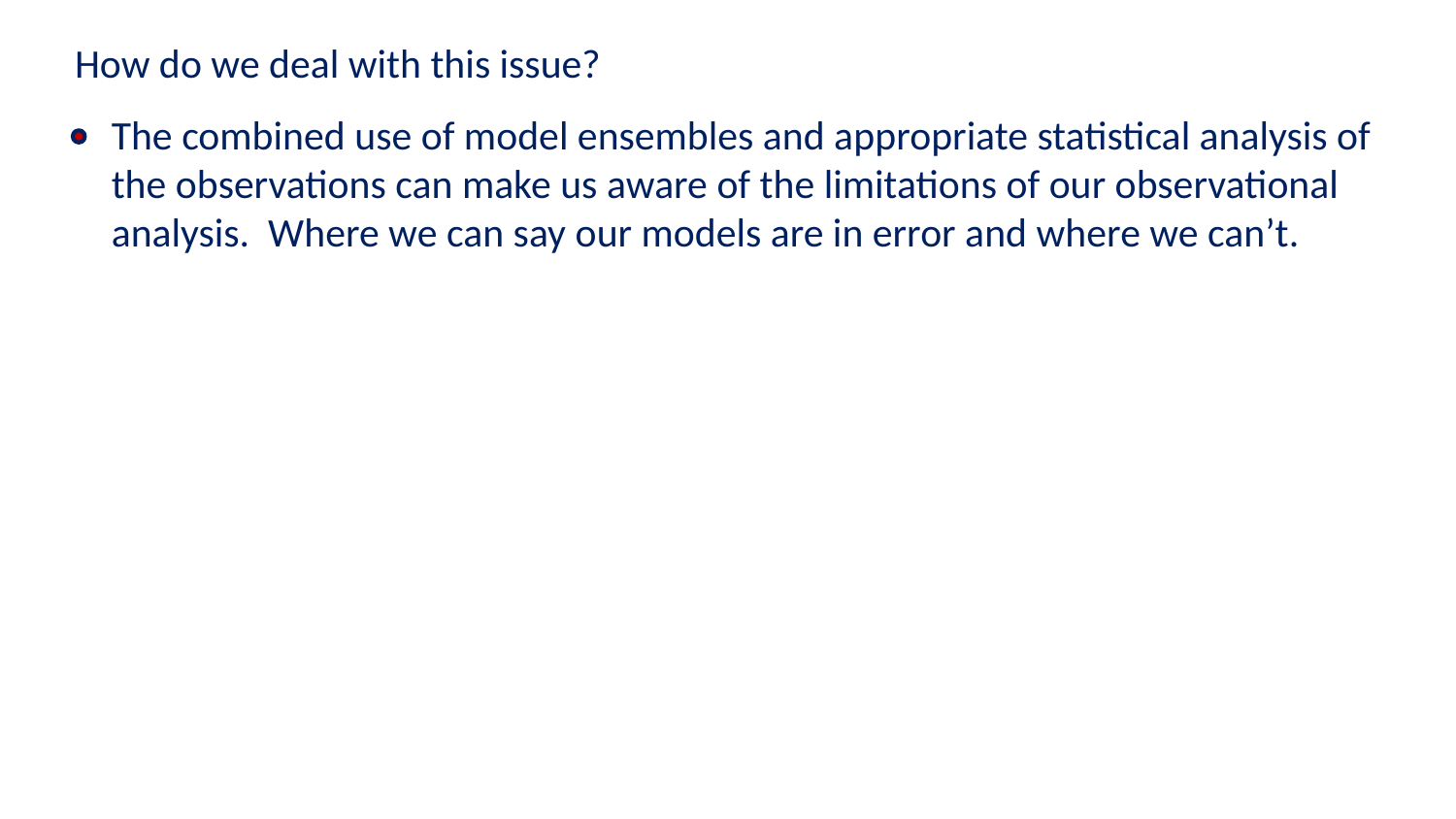

How do we deal with this issue?
The combined use of model ensembles and appropriate statistical analysis of the observations can make us aware of the limitations of our observational analysis.  Where we can say our models are in error and where we can’t.